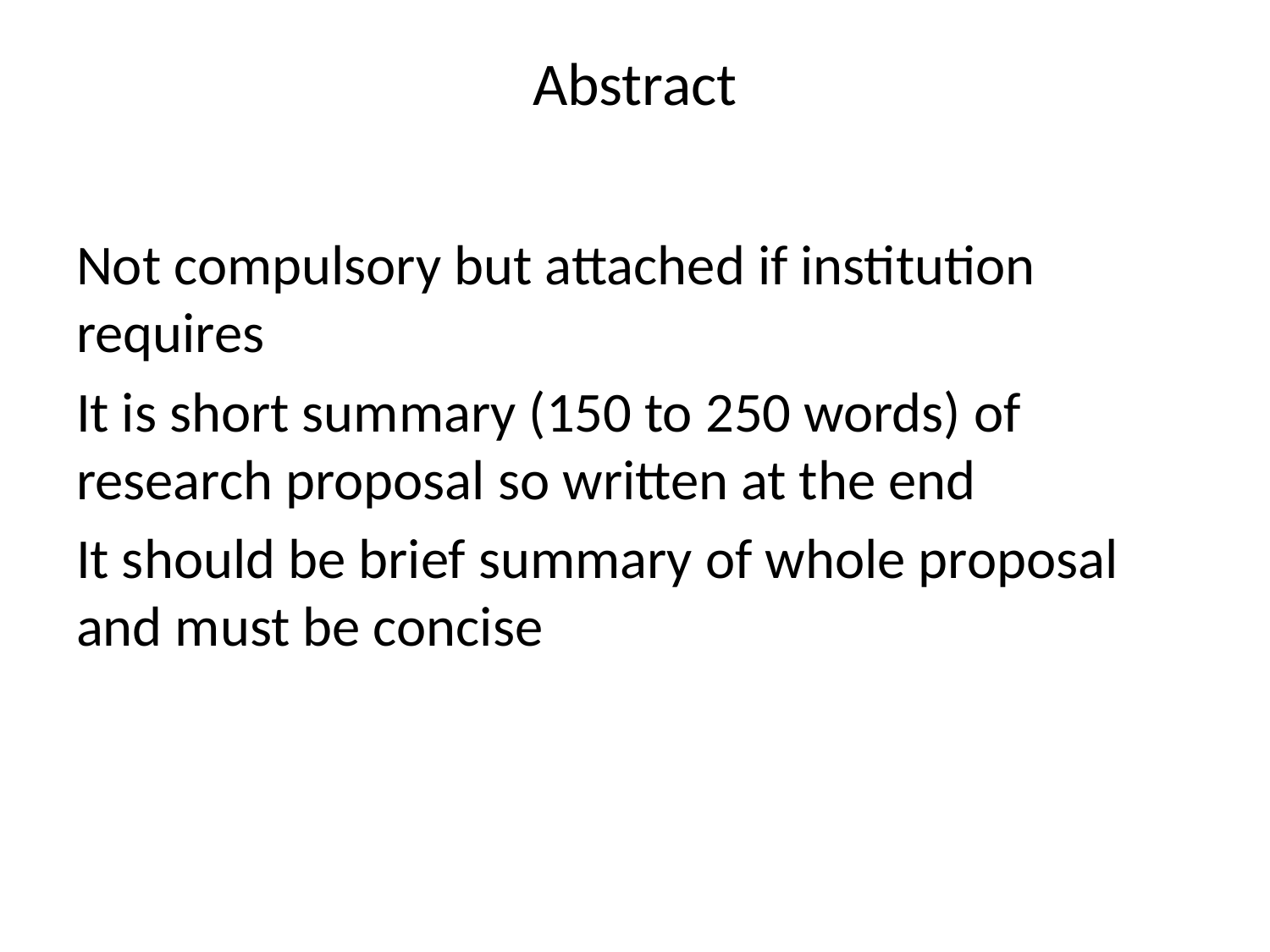

# Abstract
Not compulsory but attached if institution requires
It is short summary (150 to 250 words) of research proposal so written at the end
It should be brief summary of whole proposal and must be concise